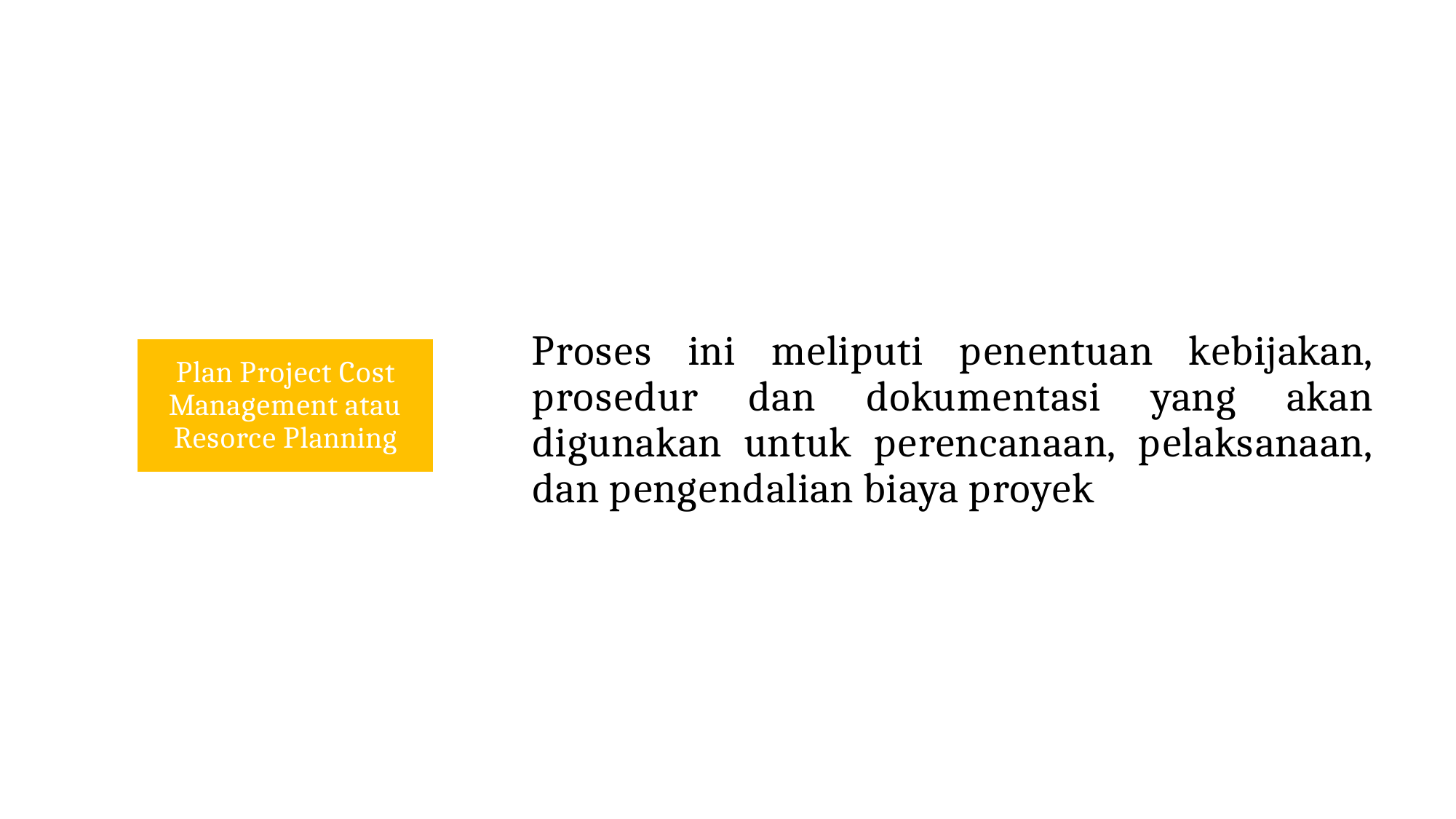

# Proses ini meliputi penentuan kebijakan, prosedur dan dokumentasi yang akan digunakan untuk perencanaan, pelaksanaan, dan pengendalian biaya proyek

Plan Project Cost Management atau Resorce Planning